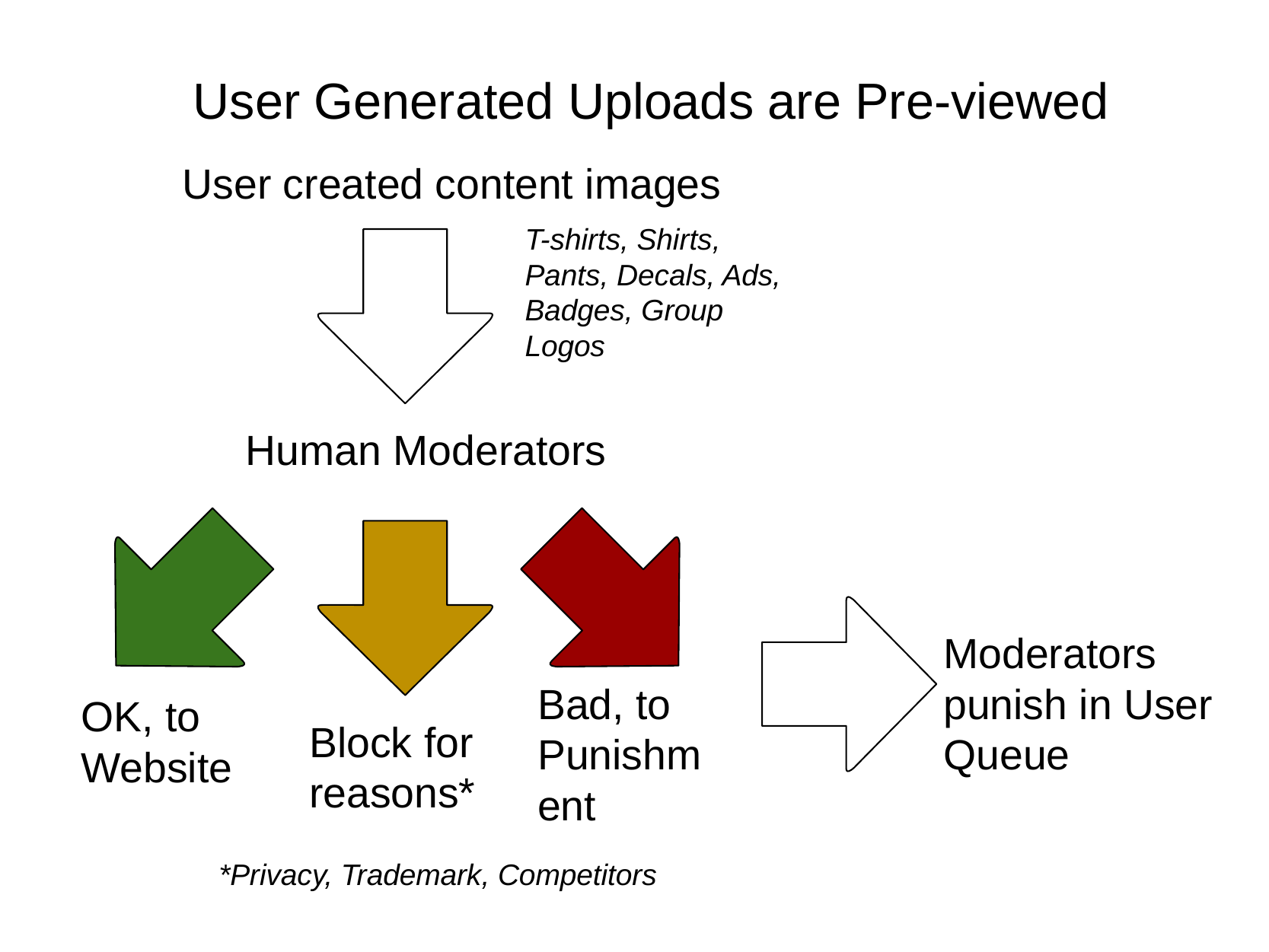

User Generated Uploads are Pre-viewed
User created content images
T-shirts, Shirts, Pants, Decals, Ads, Badges, Group Logos

Human Moderators

Moderators punish in User Queue
Bad, to Punishment
OK, to
Website
Block for reasons*
*Privacy, Trademark, Competitors